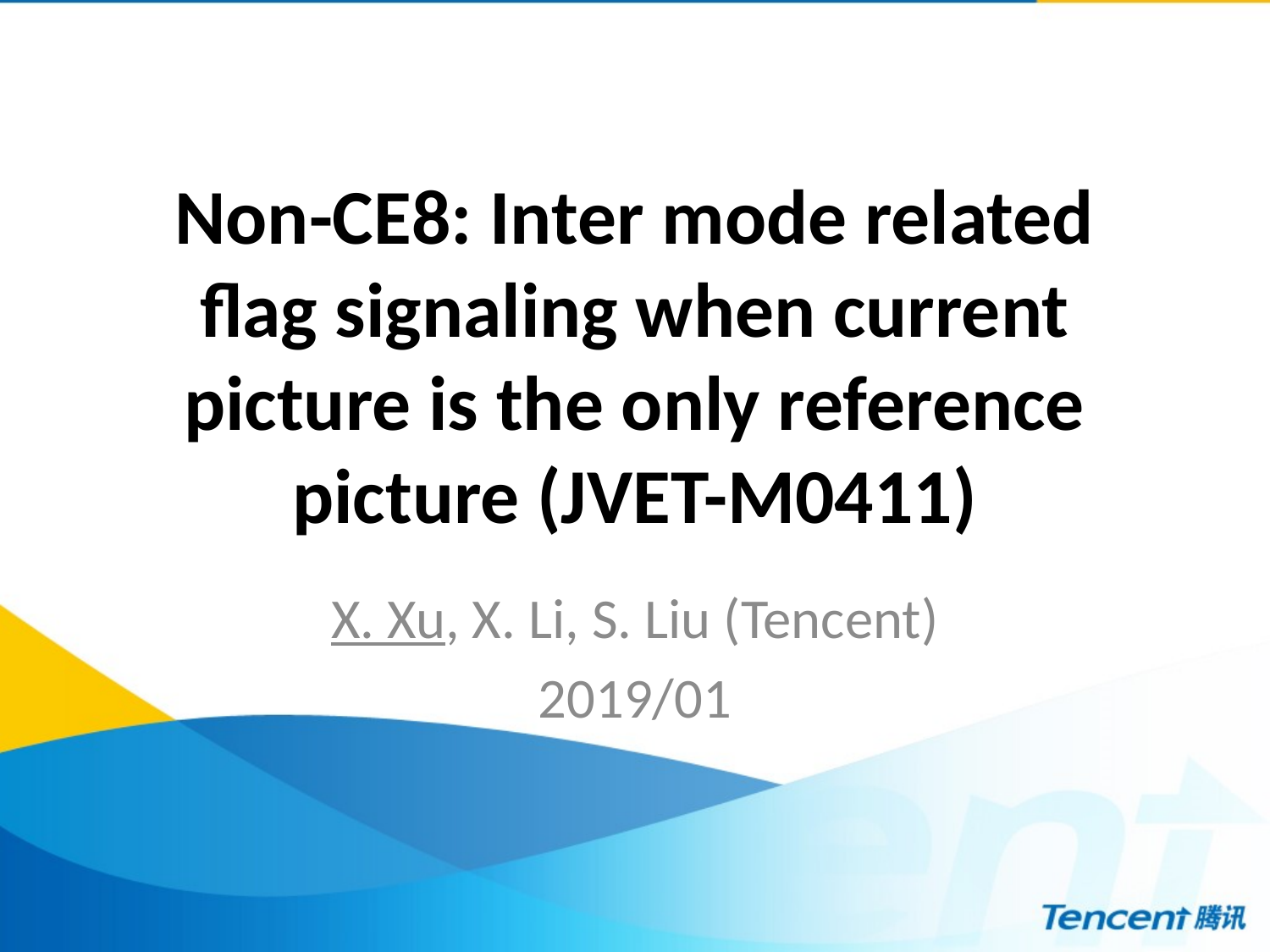

# Non-CE8: Inter mode related flag signaling when current picture is the only reference picture (JVET-M0411)
X. Xu, X. Li, S. Liu (Tencent)
2019/01